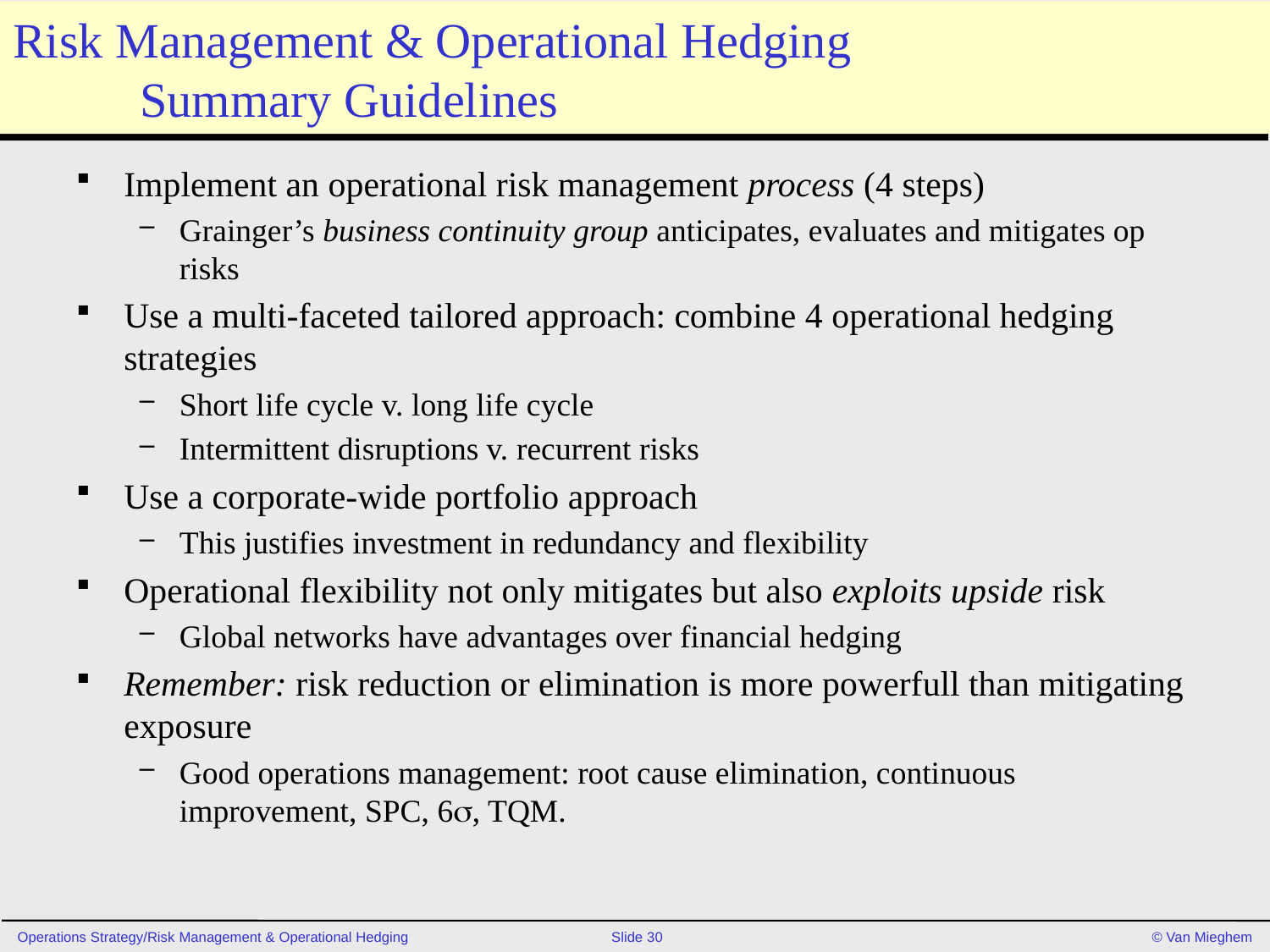

# Risk Management & Operational Hedging Summary Guidelines
Implement an operational risk management process (4 steps)
Grainger’s business continuity group anticipates, evaluates and mitigates op risks
Use a multi-faceted tailored approach: combine 4 operational hedging strategies
Short life cycle v. long life cycle
Intermittent disruptions v. recurrent risks
Use a corporate-wide portfolio approach
This justifies investment in redundancy and flexibility
Operational flexibility not only mitigates but also exploits upside risk
Global networks have advantages over financial hedging
Remember: risk reduction or elimination is more powerfull than mitigating exposure
Good operations management: root cause elimination, continuous improvement, SPC, 6σ, TQM.